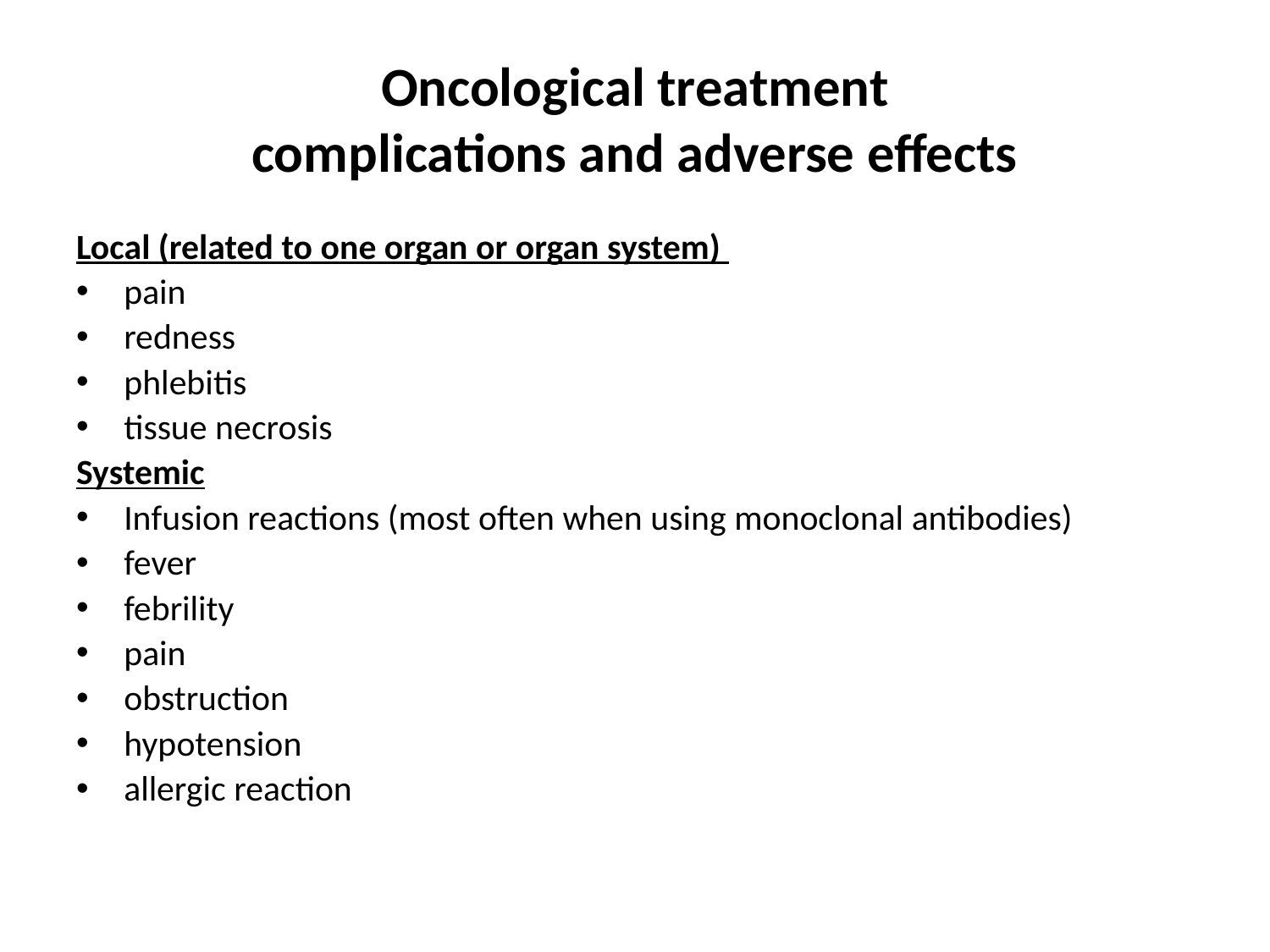

# Oncological treatment complications and adverse effects
Local (related to one organ or organ system)
pain
redness
phlebitis
tissue necrosis
Systemic
Infusion reactions (most often when using monoclonal antibodies)
fever
febrility
pain
obstruction
hypotension
allergic reaction